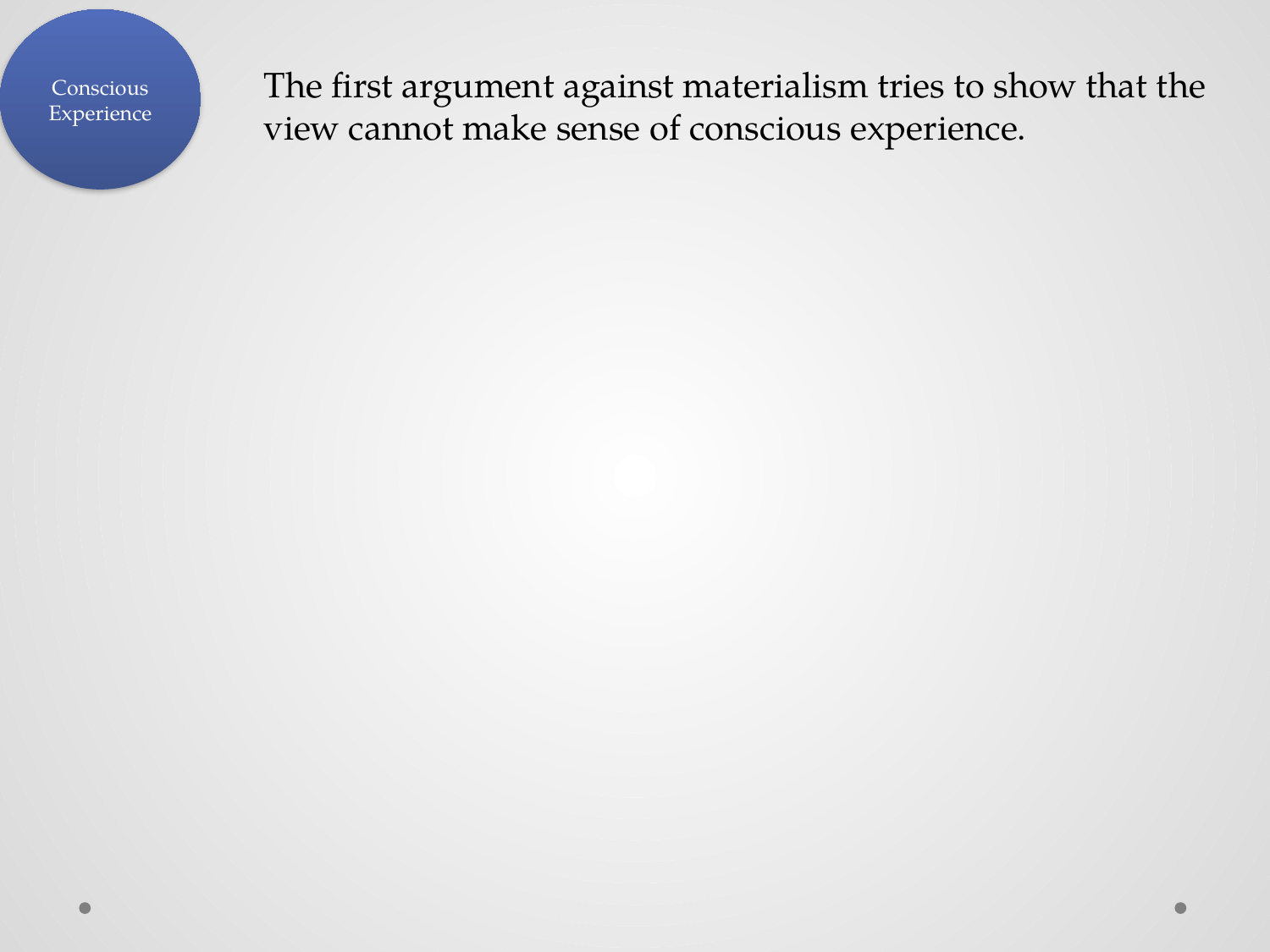

Conscious Experience
The first argument against materialism tries to show that the view cannot make sense of conscious experience.